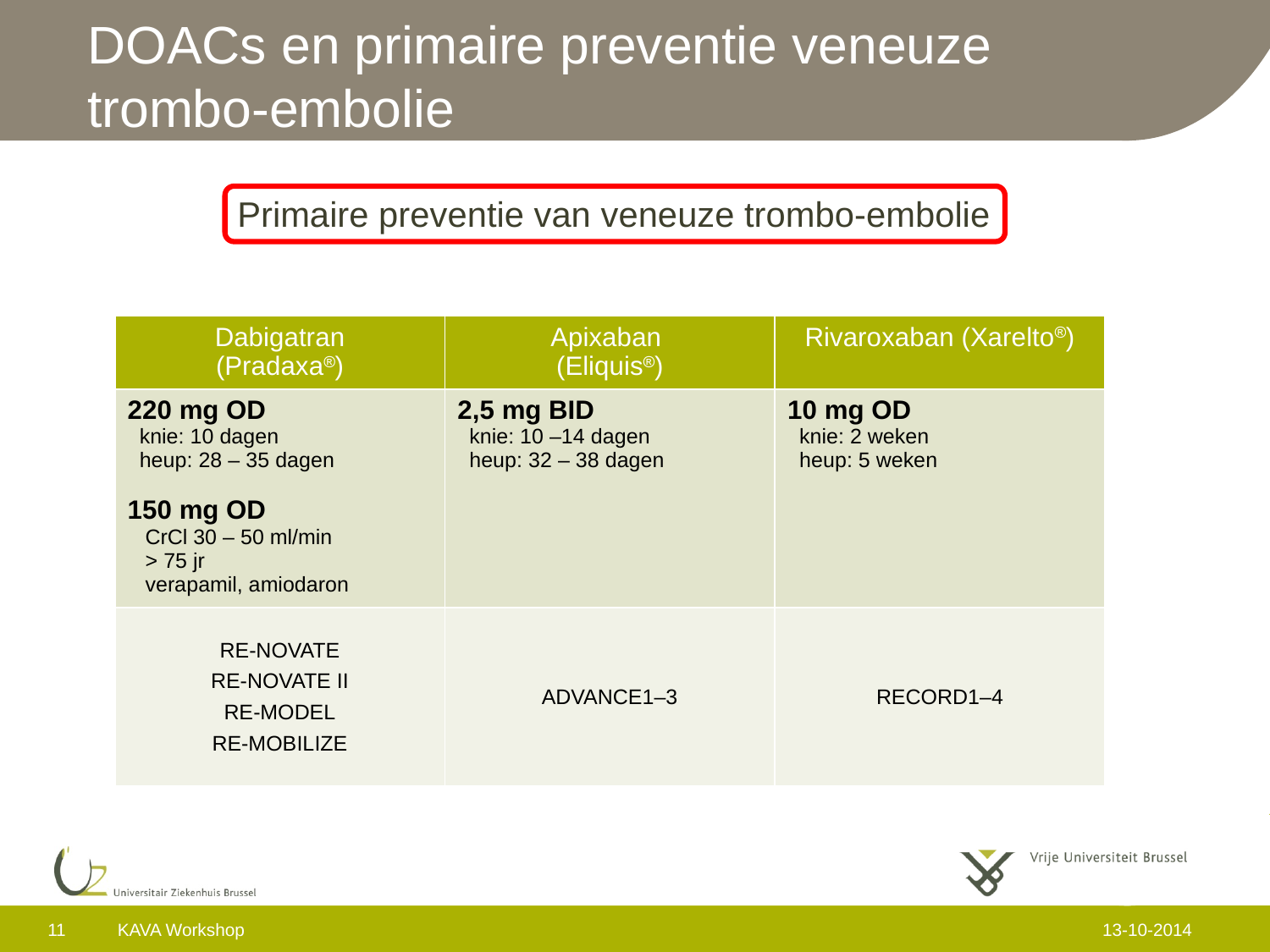

# DOACs en primaire preventie veneuze trombo-embolie
Primaire preventie van veneuze trombo-embolie

| Dabigatran (Pradaxa®) | Apixaban (Eliquis®) | Rivaroxaban (Xarelto®) |
| --- | --- | --- |
| 220 mg OD knie: 10 dagen heup: 28 – 35 dagen 150 mg OD CrCl 30 – 50 ml/min > 75 jr verapamil, amiodaron | 2,5 mg BID knie: 10 –14 dagen heup: 32 – 38 dagen | 10 mg OD knie: 2 weken heup: 5 weken |
| RE-NOVATE RE-NOVATE II RE-MODEL RE-MOBILIZE | ADVANCE1–3 | RECORD1–4 |
11
KAVA Workshop
13-10-2014